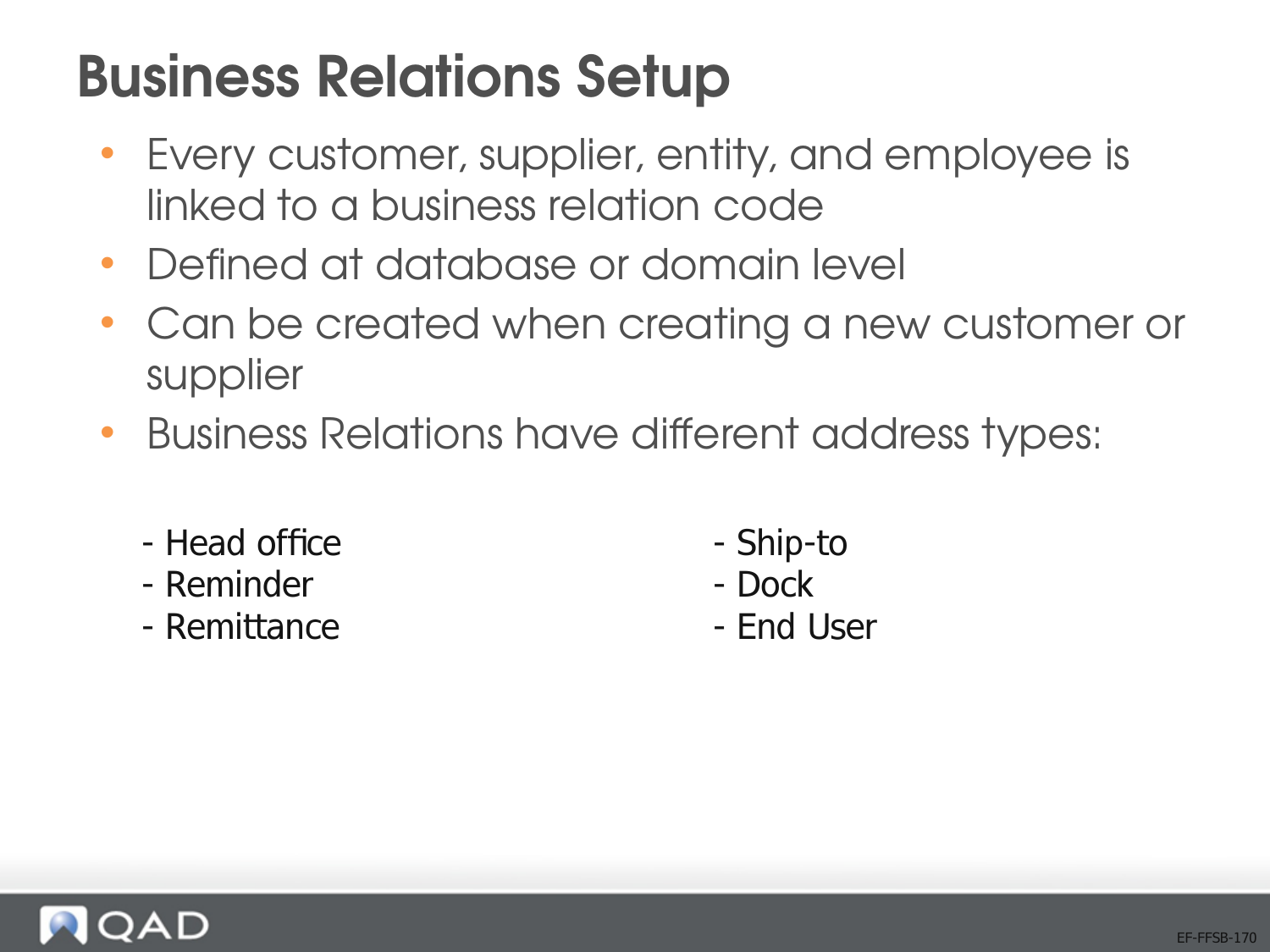

# Business Relations Setup
Every customer, supplier, entity, and employee is linked to a business relation code
Defined at database or domain level
Can be created when creating a new customer or supplier
Business Relations have different address types:

| - Head office - Reminder - Remittance | - Ship-to - Dock - End User |
| --- | --- |
EF-FFSB-170